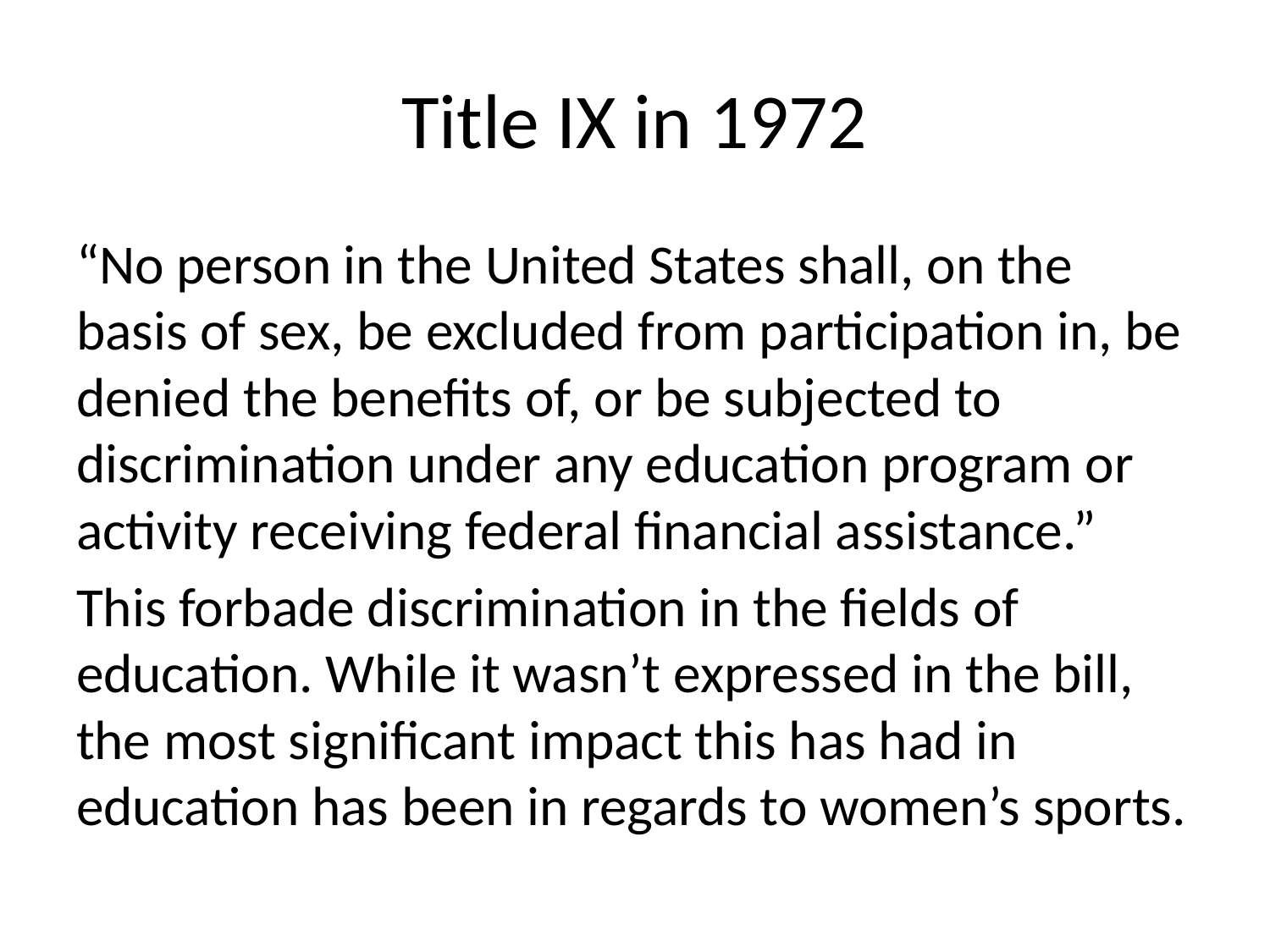

# Title IX in 1972
“No person in the United States shall, on the basis of sex, be excluded from participation in, be denied the benefits of, or be subjected to discrimination under any education program or activity receiving federal financial assistance.”
This forbade discrimination in the fields of education. While it wasn’t expressed in the bill, the most significant impact this has had in education has been in regards to women’s sports.